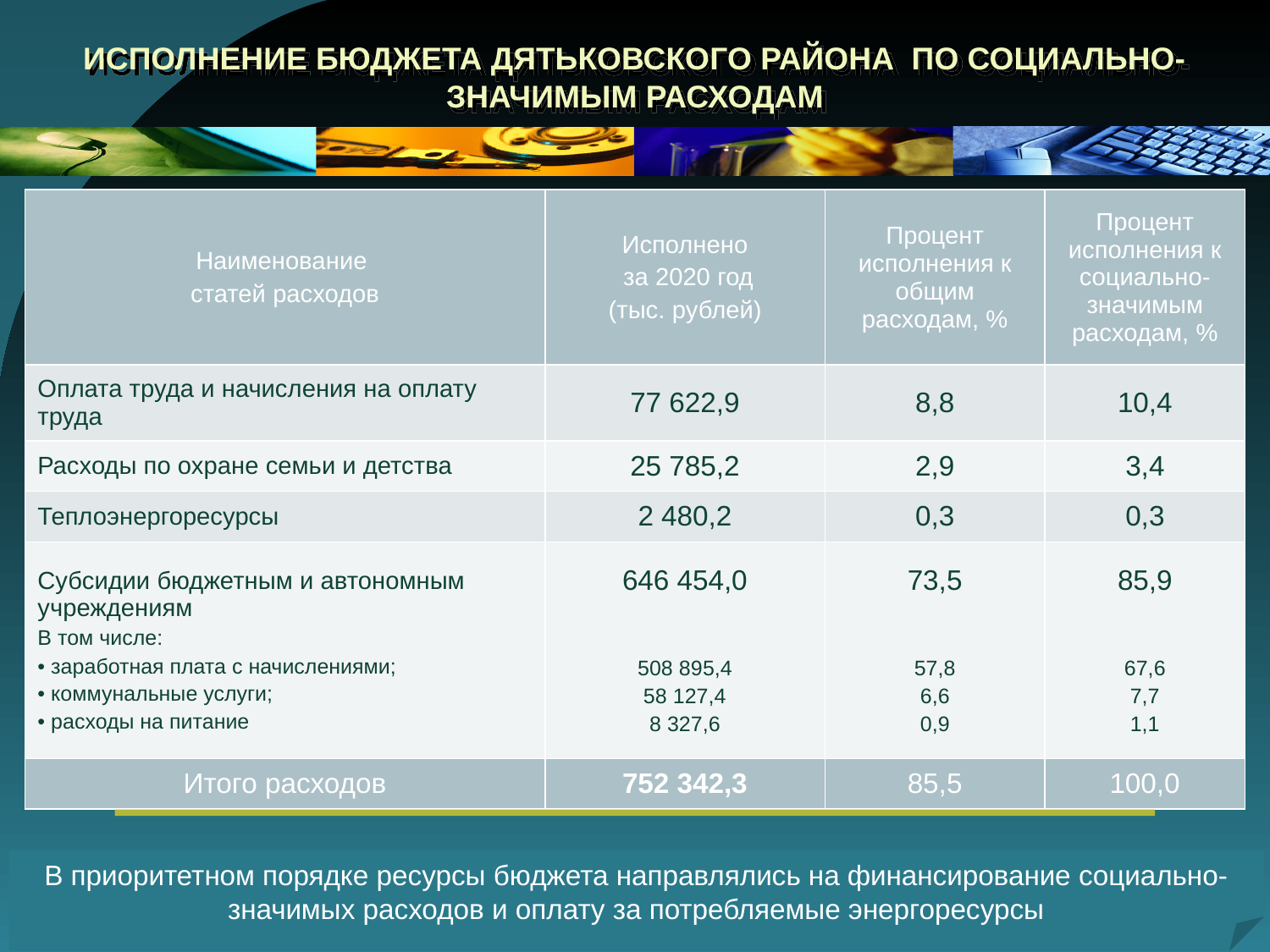

# ИСПОЛНЕНИЕ БЮДЖЕТА ДЯТЬКОВСКОГО РАЙОНА  ПО СОЦИАЛЬНО-ЗНАЧИМЫМ РАСХОДАМ
| Наименование статей расходов | Исполнено за 2020 год (тыс. рублей) | Процент исполнения к общим расходам, % | Процент исполнения к социально-значимым расходам, % |
| --- | --- | --- | --- |
| Оплата труда и начисления на оплату труда | 77 622,9 | 8,8 | 10,4 |
| Расходы по охране семьи и детства | 25 785,2 | 2,9 | 3,4 |
| Теплоэнергоресурсы | 2 480,2 | 0,3 | 0,3 |
| Субсидии бюджетным и автономным учреждениям В том числе: • заработная плата с начислениями; • коммунальные услуги; • расходы на питание | 646 454,0 508 895,4 58 127,4 8 327,6 | 73,5 57,8 6,6 0,9 | 85,9 67,6 7,7 1,1 |
| Итого расходов | 752 342,3 | 85,5 | 100,0 |

В приоритетном порядке ресурсы бюджета направлялись на финансирование социально-значимых расходов и оплату за потребляемые энергоресурсы